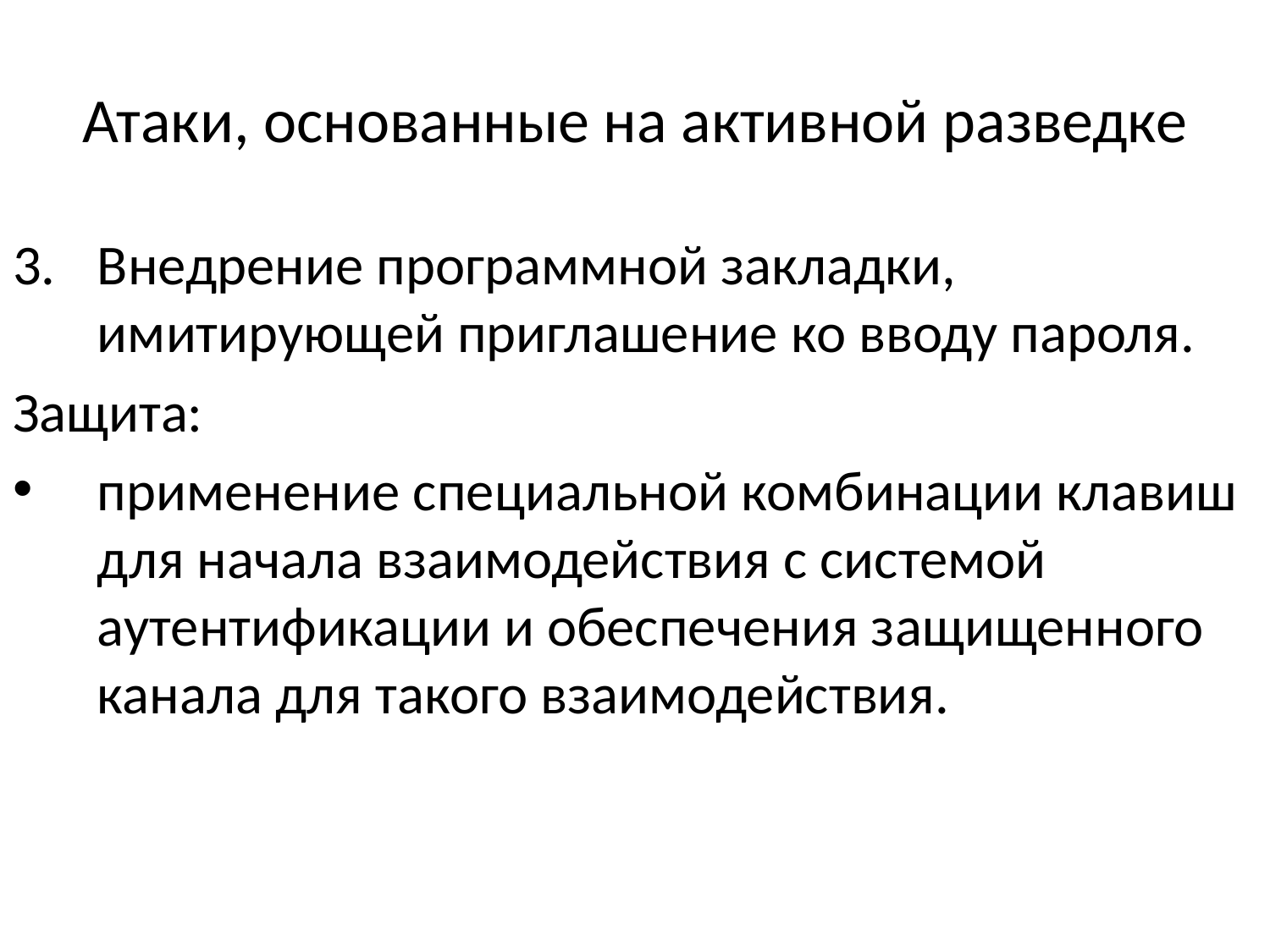

# Атаки, основанные на активной разведке
Внедрение программной закладки, имитирующей приглашение ко вводу пароля.
Защита:
применение специальной комбинации клавиш для начала взаимодействия с системой аутентификации и обеспечения защищенного канала для такого взаимодействия.